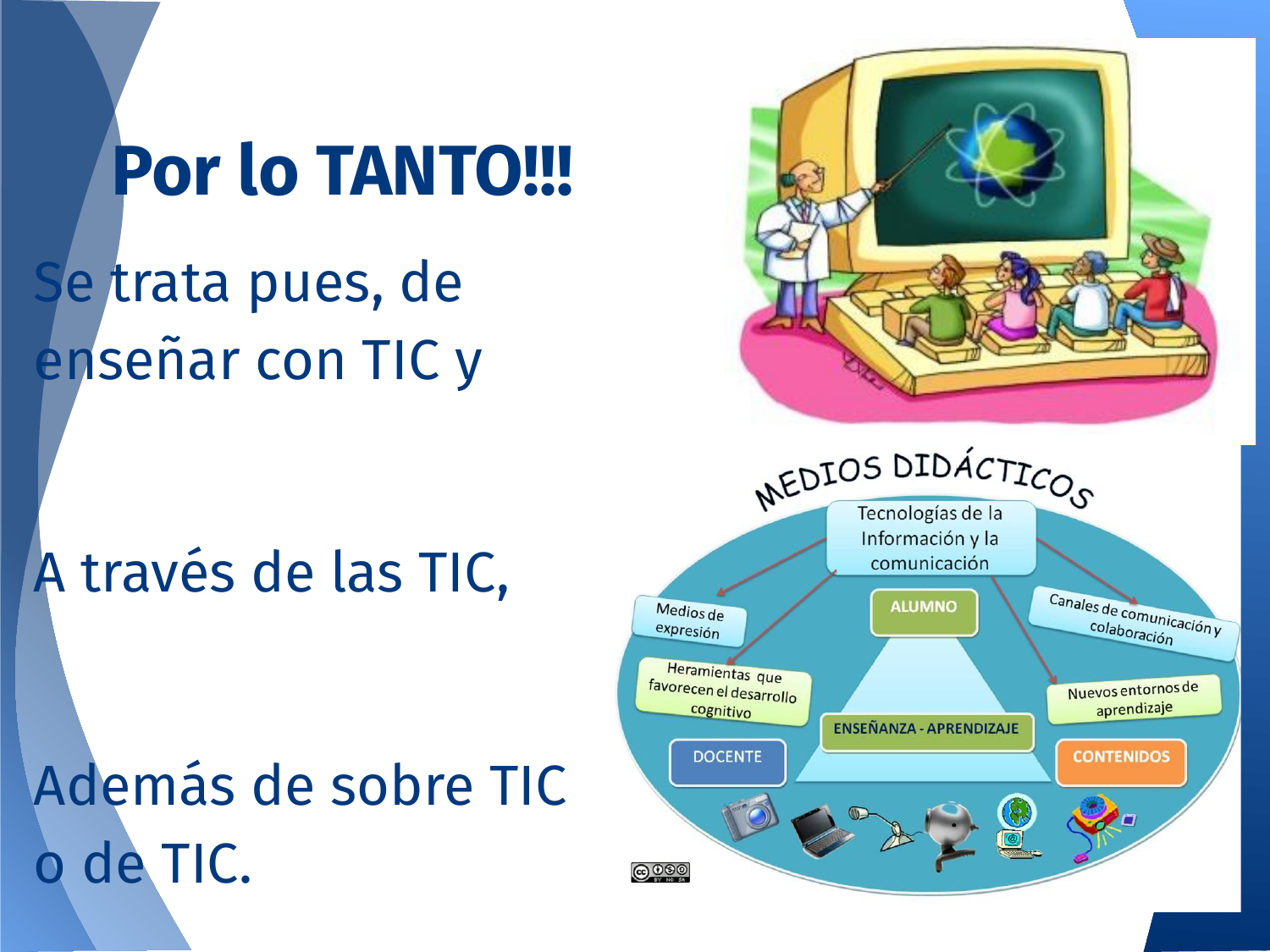

# Por lo TANTO!!!

Se trata pues, de enseñar con TIC y

A través de las TIC,

Además de sobre TIC o de TIC.